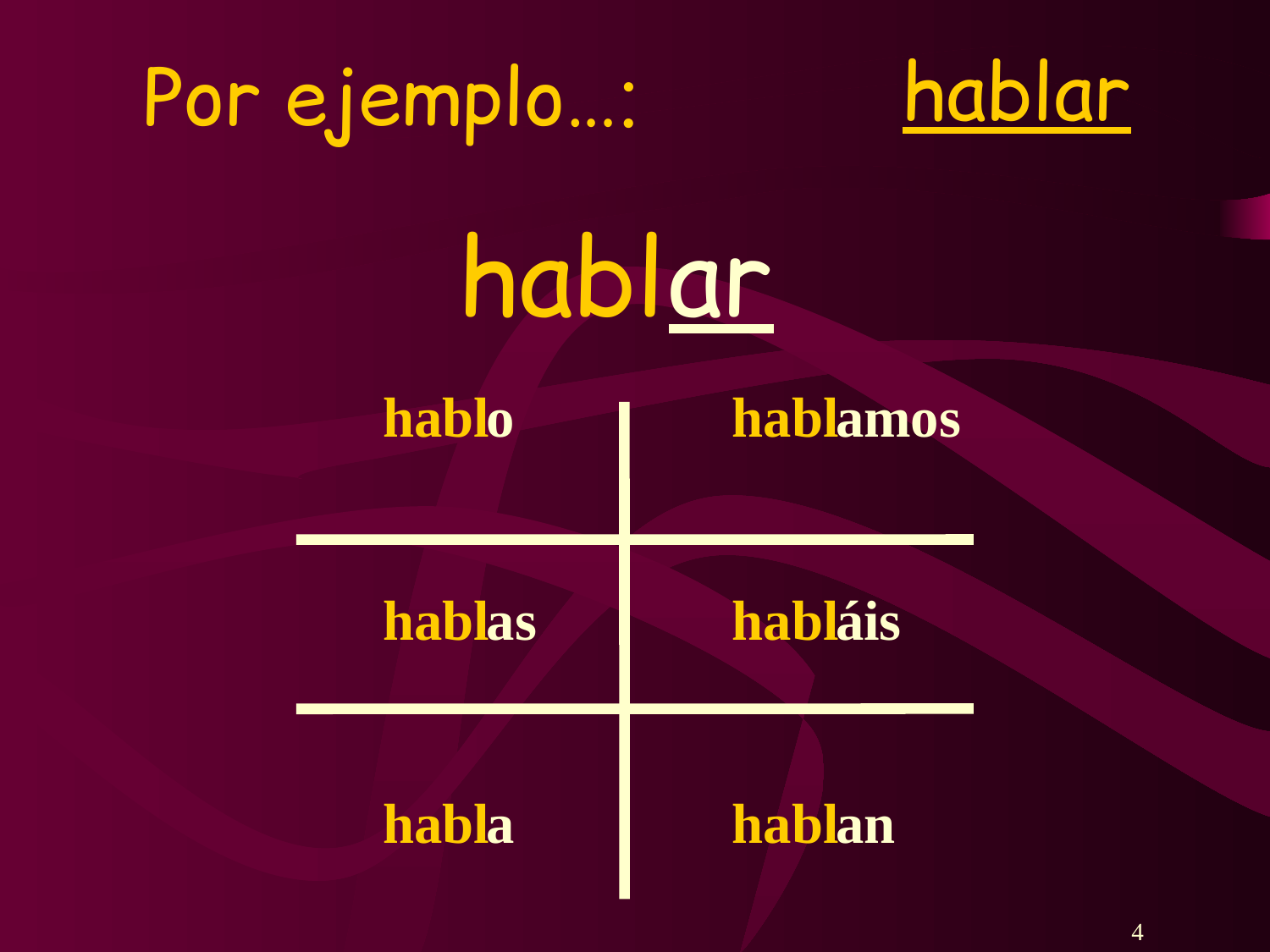

hablar
Por ejemplo…:
habl
ar
habl

habl

habl
habl

habl

habl

o

as

a
amos

áis

an
4
4